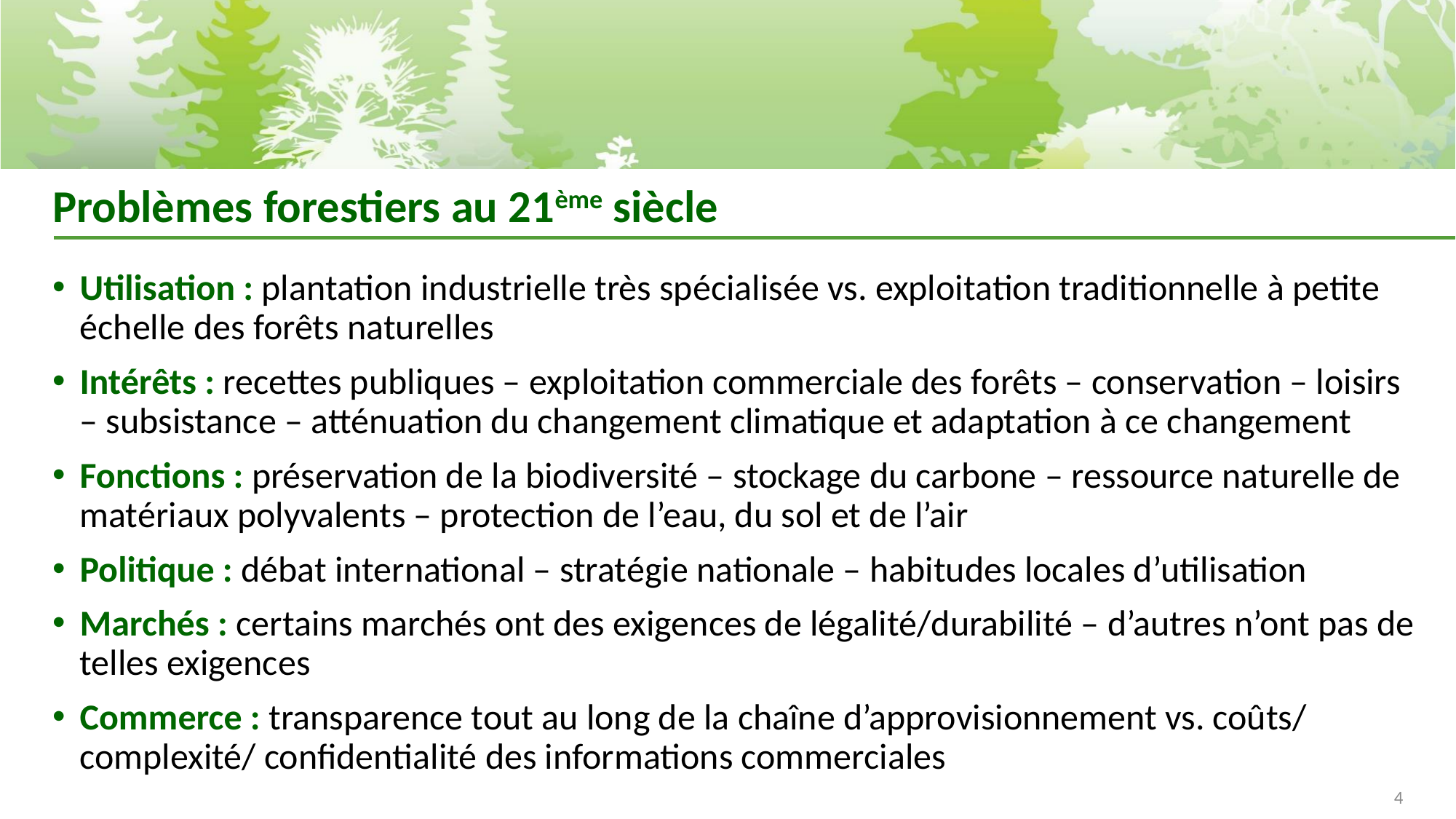

# Problèmes forestiers au 21ème siècle
Utilisation : plantation industrielle très spécialisée vs. exploitation traditionnelle à petite échelle des forêts naturelles
Intérêts : recettes publiques – exploitation commerciale des forêts – conservation – loisirs – subsistance – atténuation du changement climatique et adaptation à ce changement
Fonctions : préservation de la biodiversité – stockage du carbone – ressource naturelle de matériaux polyvalents – protection de l’eau, du sol et de l’air
Politique : débat international – stratégie nationale – habitudes locales d’utilisation
Marchés : certains marchés ont des exigences de légalité/durabilité – d’autres n’ont pas de telles exigences
Commerce : transparence tout au long de la chaîne d’approvisionnement vs. coûts/ complexité/ confidentialité des informations commerciales
4